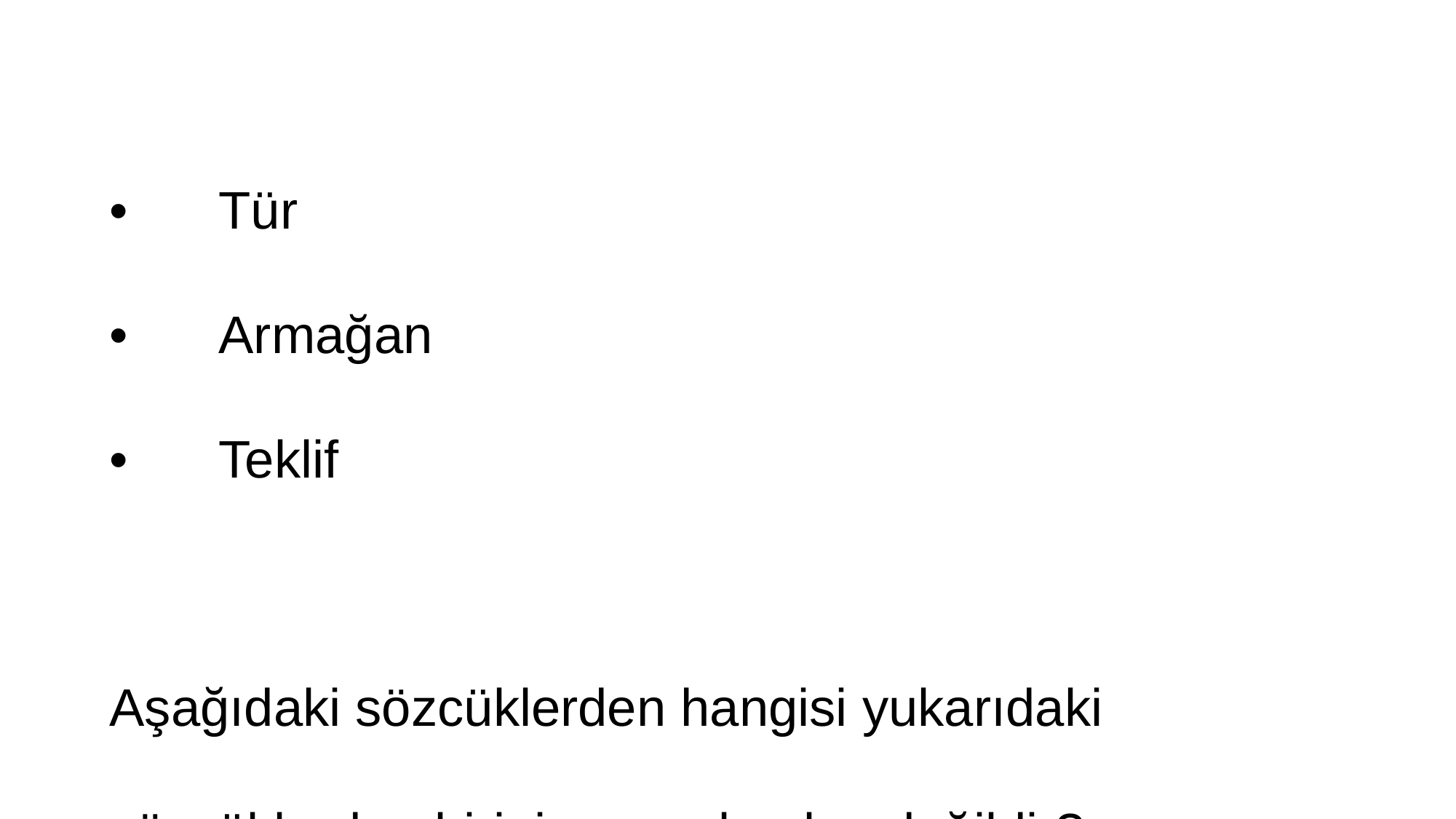

•	Tür
•	Armağan
•	Teklif

Aşağıdaki sözcüklerden hangisi yukarıdaki
sözcüklerden birinin eş anlamlısı değildir?
A) Hediye	           B) Çeşit
C) Ceza	           D) öneri